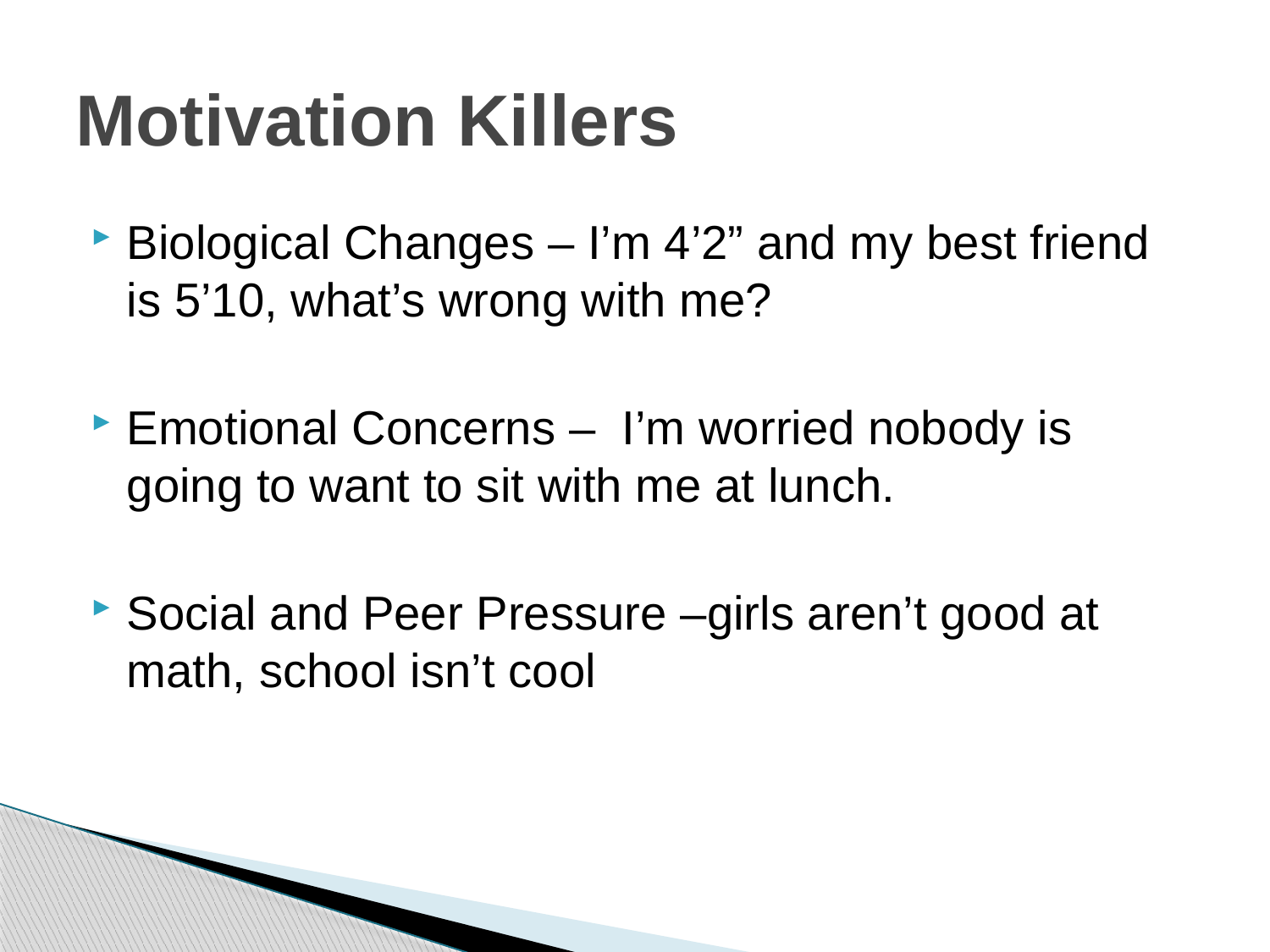

# Motivation Killers
Biological Changes – I’m 4’2” and my best friend is 5’10, what’s wrong with me?

Emotional Concerns –  I’m worried nobody is going to want to sit with me at lunch.

Social and Peer Pressure –girls aren’t good at math, school isn’t cool